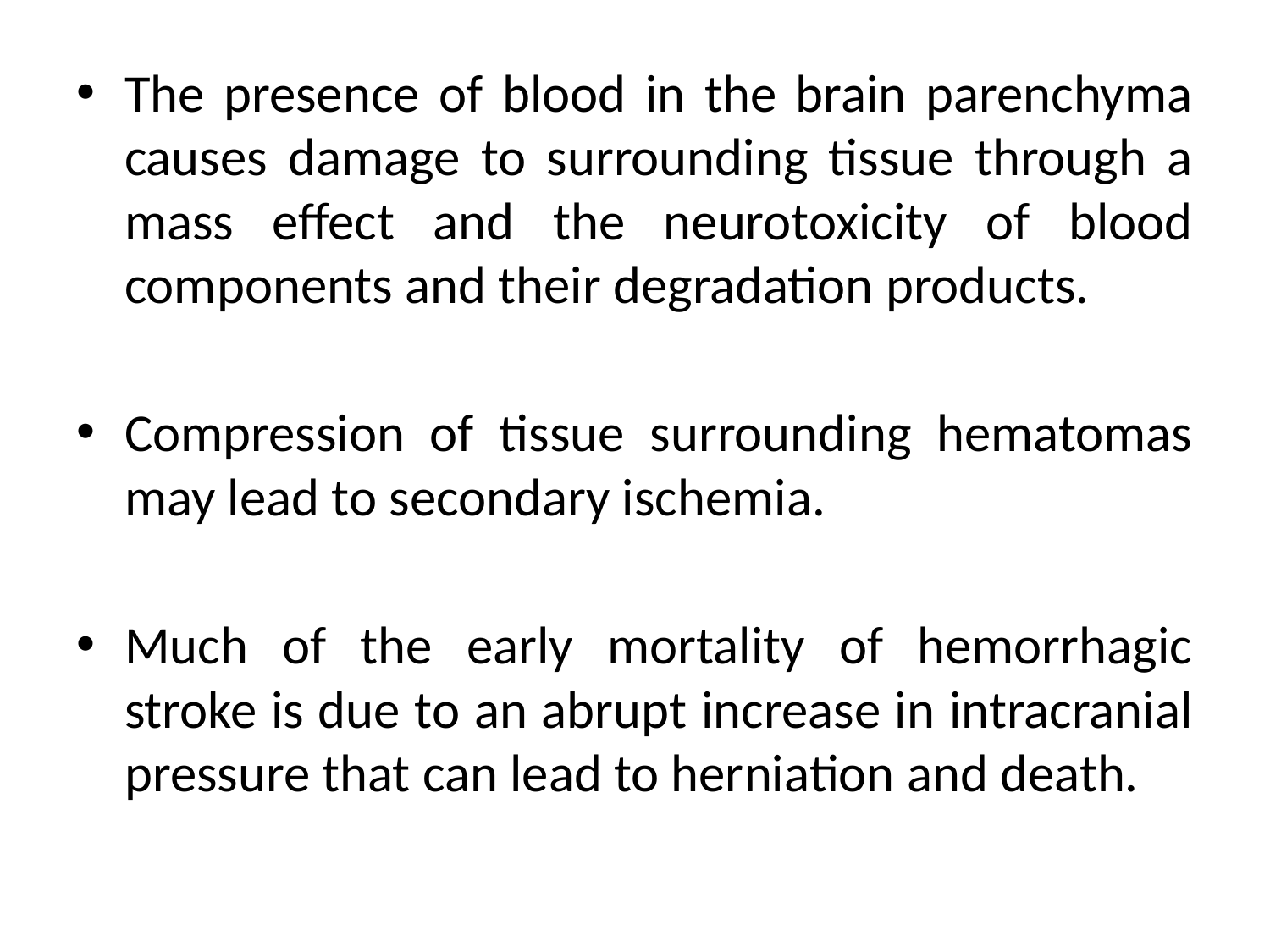

The presence of blood in the brain parenchyma causes damage to surrounding tissue through a mass effect and the neurotoxicity of blood components and their degradation products.

Compression of tissue surrounding hematomas may lead to secondary ischemia.

Much of the early mortality of hemorrhagic stroke is due to an abrupt increase in intracranial pressure that can lead to herniation and death.